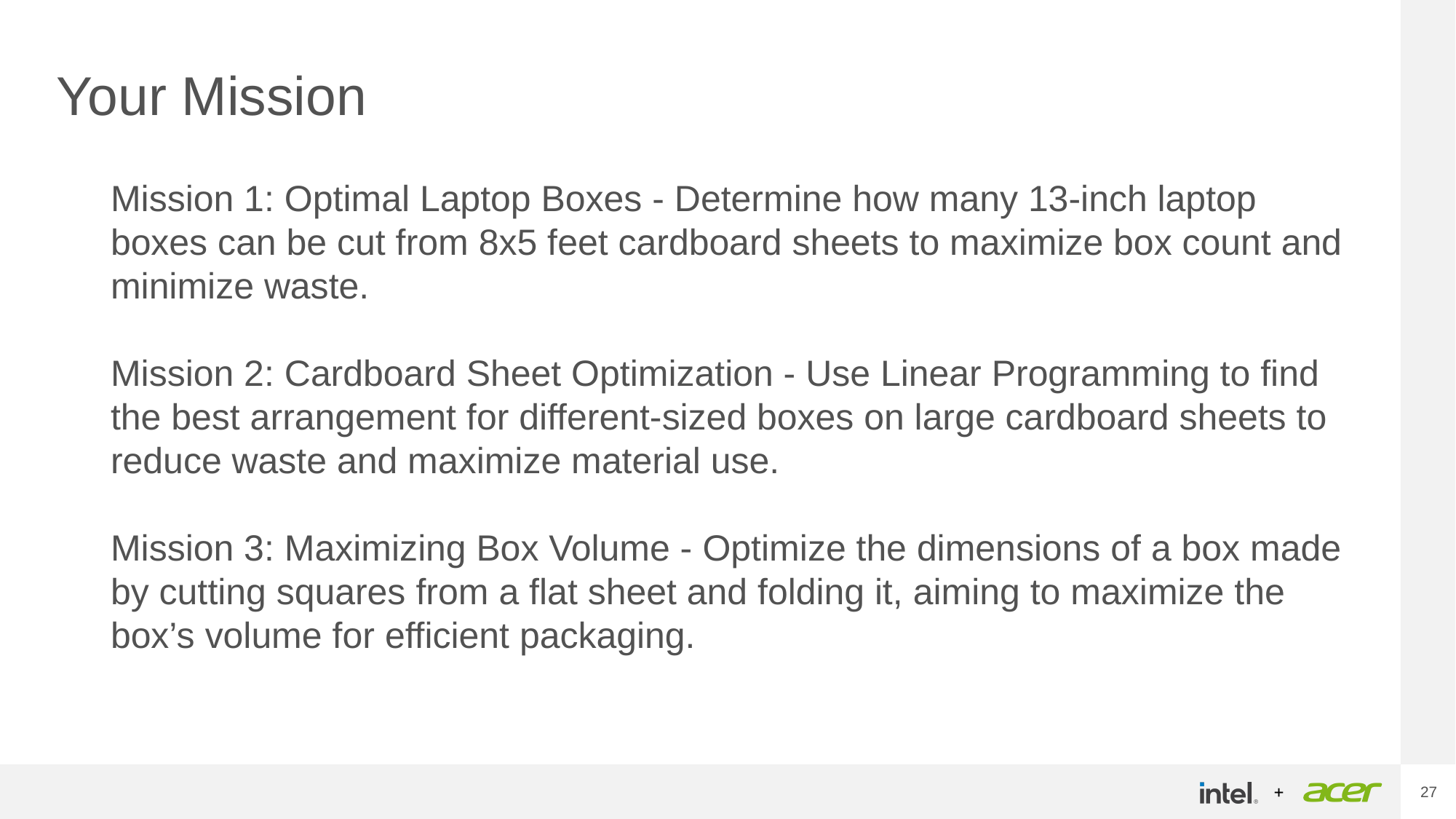

# Your Mission
Mission 1: Optimal Laptop Boxes - Determine how many 13-inch laptop boxes can be cut from 8x5 feet cardboard sheets to maximize box count and minimize waste.

Mission 2: Cardboard Sheet Optimization - Use Linear Programming to find the best arrangement for different-sized boxes on large cardboard sheets to reduce waste and maximize material use.

Mission 3: Maximizing Box Volume - Optimize the dimensions of a box made by cutting squares from a flat sheet and folding it, aiming to maximize the box’s volume for efficient packaging.